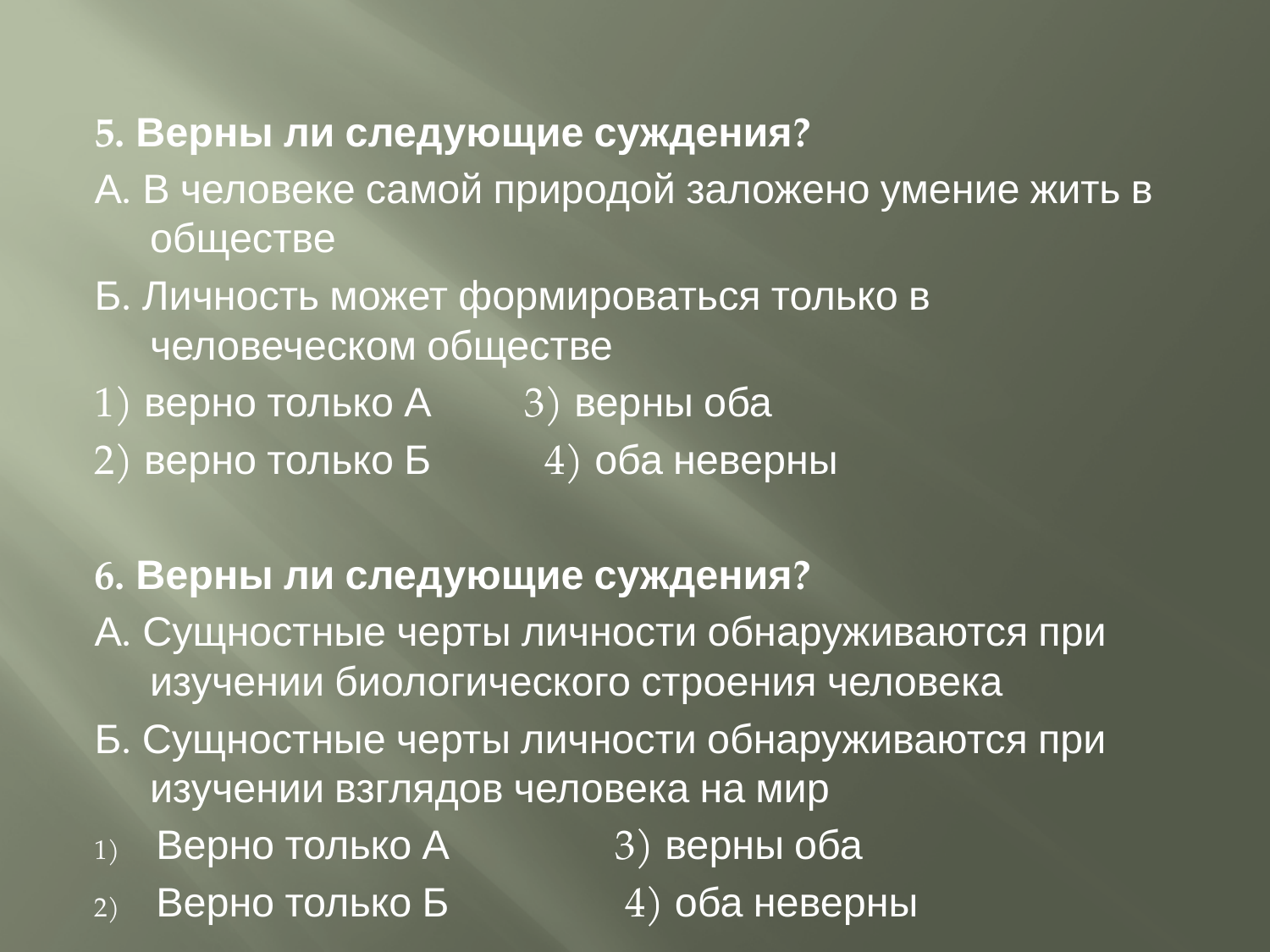

#
5. Верны ли следующие суждения?
А. В человеке самой природой заложено умение жить в обществе
Б. Личность может формироваться только в человеческом обществе
1) верно только А         3) верны оба
2) верно только Б           4) оба неверны

6. Верны ли следующие суждения?
А. Сущностные черты личности обнаруживаются при изучении биологического строения человека
Б. Сущностные черты личности обнаруживаются при изучении взглядов человека на мир
Верно только А                3) верны оба
Верно только Б                 4) оба неверны